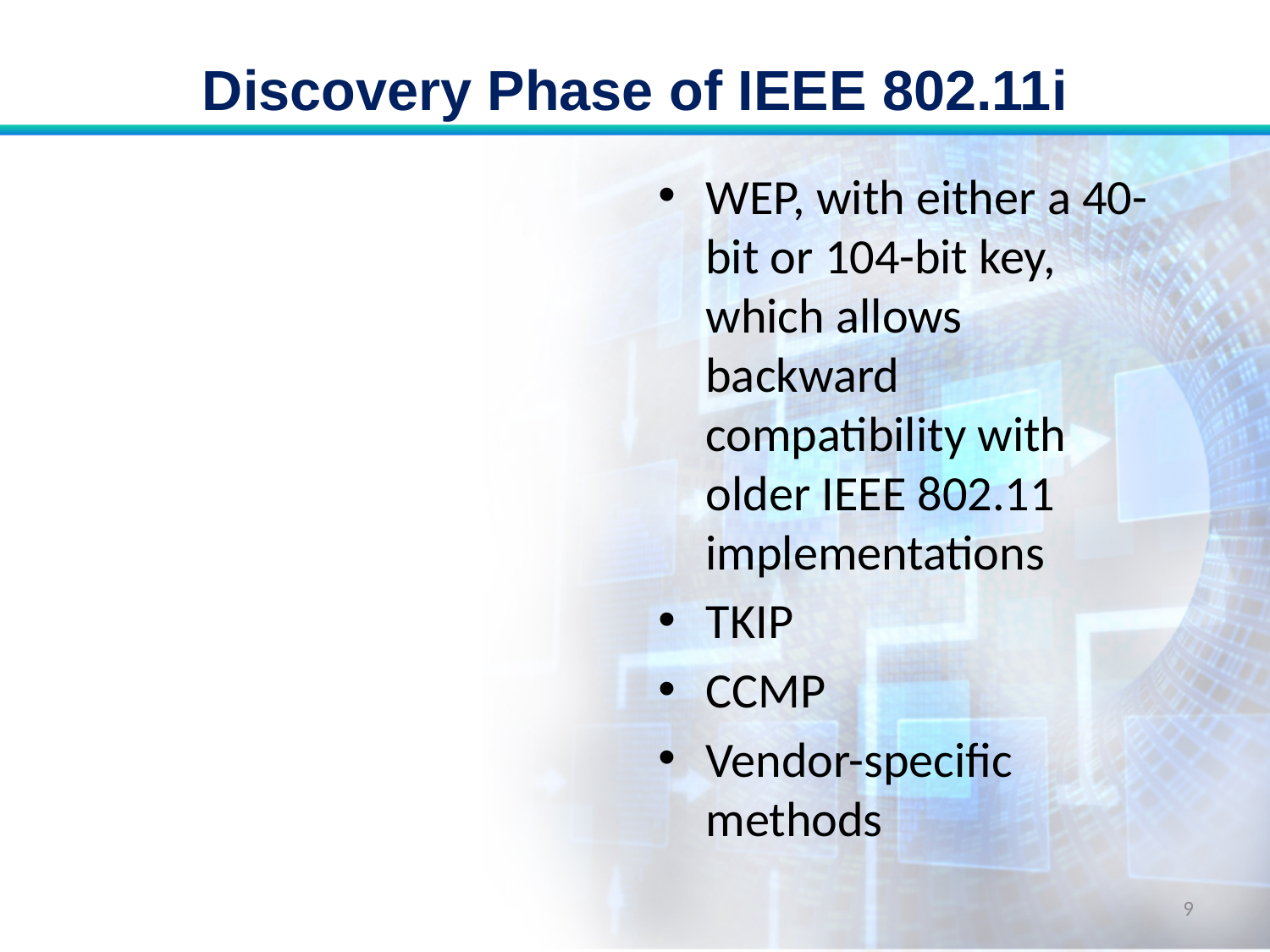

# Discovery Phase of IEEE 802.11i
WEP, with either a 40-bit or 104-bit key, which allows backward compatibility with older IEEE 802.11 implementations
TKIP
CCMP
Vendor-specific methods
9